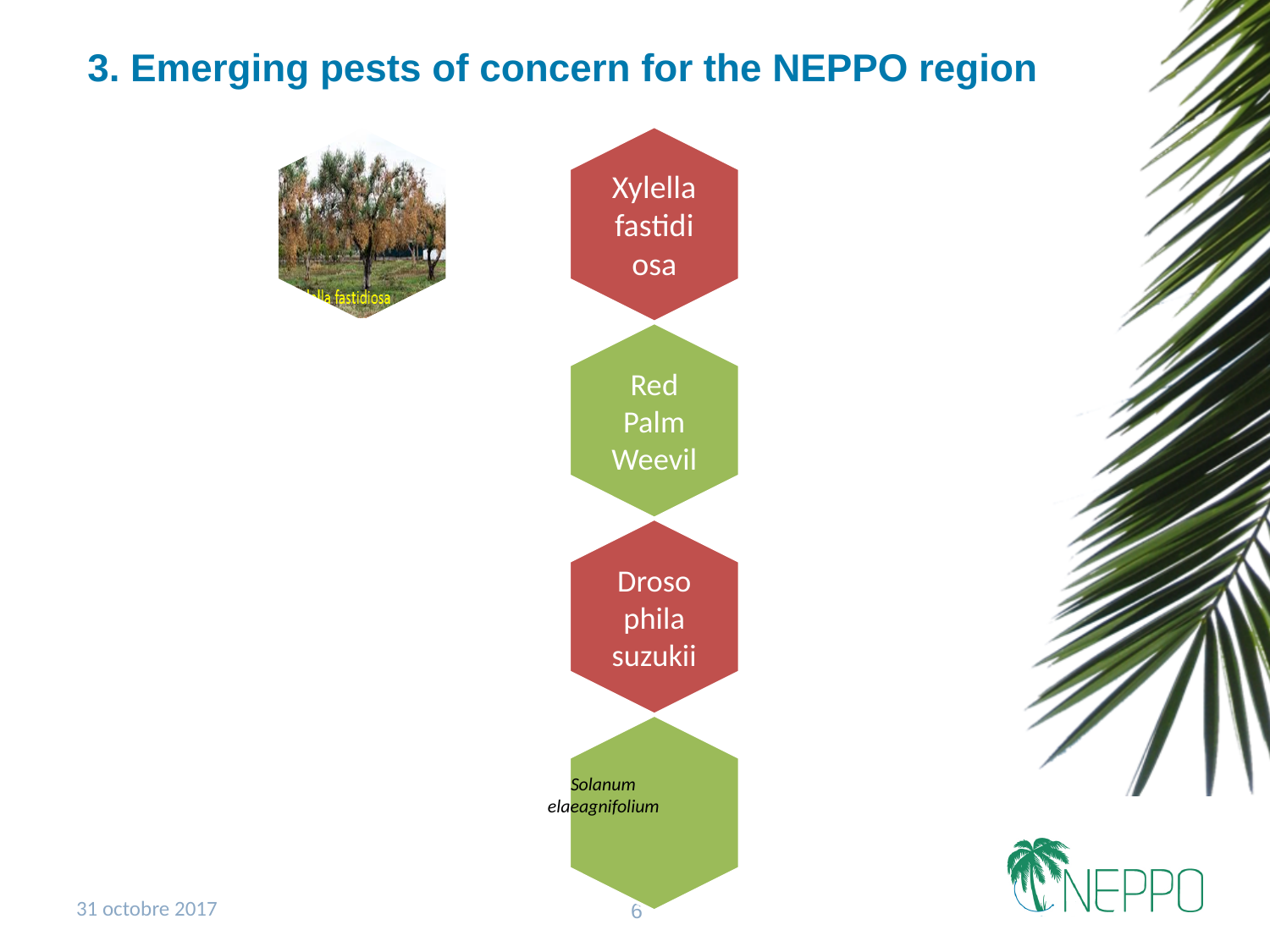

# 3. Emerging pests of concern for the NEPPO region
Xylella fastidiosa
Red Palm Weevil
Drosophila suzukii
Solanum elaeagnifolium
31 octobre 2017
6